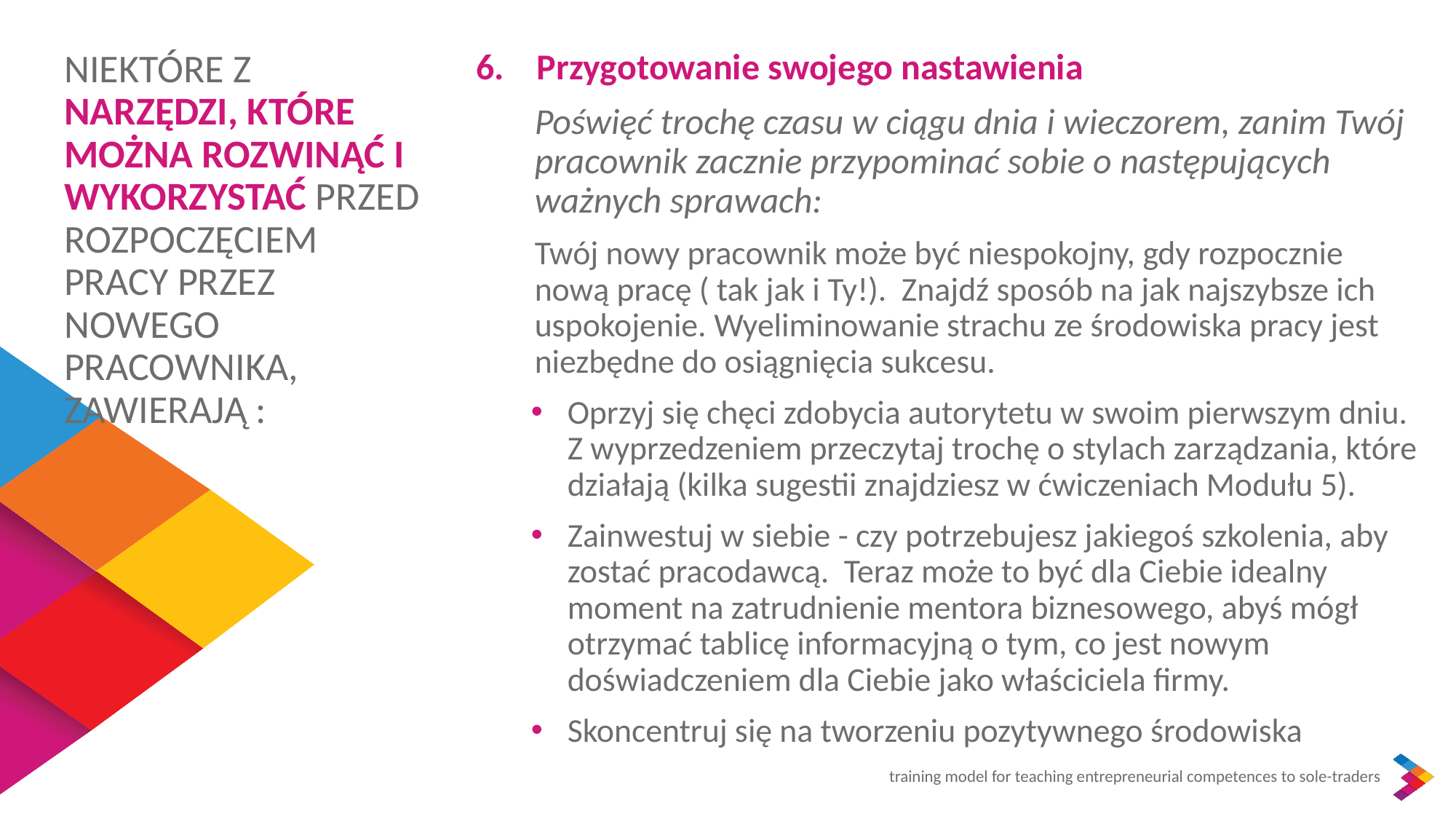

6.    Przygotowanie swojego nastawienia
Poświęć trochę czasu w ciągu dnia i wieczorem, zanim Twój pracownik zacznie przypominać sobie o następujących ważnych sprawach:
Twój nowy pracownik może być niespokojny, gdy rozpocznie nową pracę ( tak jak i Ty!).  Znajdź sposób na jak najszybsze ich uspokojenie. Wyeliminowanie strachu ze środowiska pracy jest niezbędne do osiągnięcia sukcesu.
Oprzyj się chęci zdobycia autorytetu w swoim pierwszym dniu. Z wyprzedzeniem przeczytaj trochę o stylach zarządzania, które działają (kilka sugestii znajdziesz w ćwiczeniach Modułu 5).
Zainwestuj w siebie - czy potrzebujesz jakiegoś szkolenia, aby zostać pracodawcą.  Teraz może to być dla Ciebie idealny moment na zatrudnienie mentora biznesowego, abyś mógł otrzymać tablicę informacyjną o tym, co jest nowym doświadczeniem dla Ciebie jako właściciela firmy.
Skoncentruj się na tworzeniu pozytywnego środowiska
NIEKTÓRE Z NARZĘDZI, KTÓRE MOŻNA ROZWINĄĆ I WYKORZYSTAĆ PRZED ROZPOCZĘCIEM PRACY PRZEZ NOWEGO PRACOWNIKA, ZAWIERAJĄ :